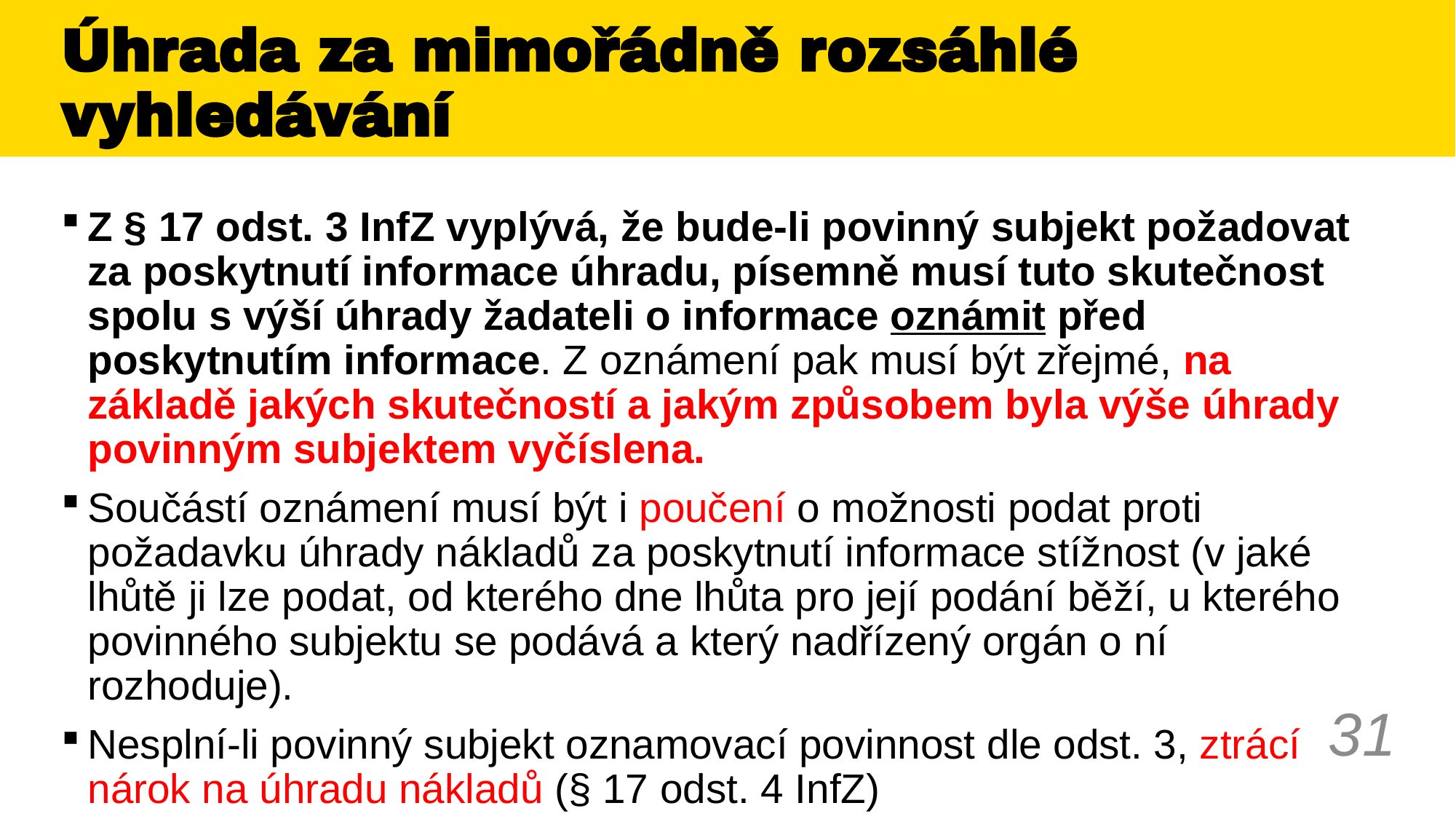

# Úhrada za mimořádně rozsáhlé vyhledávání
Z § 17 odst. 3 InfZ vyplývá, že bude-li povinný subjekt požadovat za poskytnutí informace úhradu, písemně musí tuto skutečnost spolu s výší úhrady žadateli o informace oznámit před poskytnutím informace. Z oznámení pak musí být zřejmé, na základě jakých skutečností a jakým způsobem byla výše úhrady povinným subjektem vyčíslena.
Součástí oznámení musí být i poučení o možnosti podat proti požadavku úhrady nákladů za poskytnutí informace stížnost (v jaké lhůtě ji lze podat, od kterého dne lhůta pro její podání běží, u kterého povinného subjektu se podává a který nadřízený orgán o ní rozhoduje).
Nesplní-li povinný subjekt oznamovací povinnost dle odst. 3, ztrácí nárok na úhradu nákladů (§ 17 odst. 4 InfZ)

31